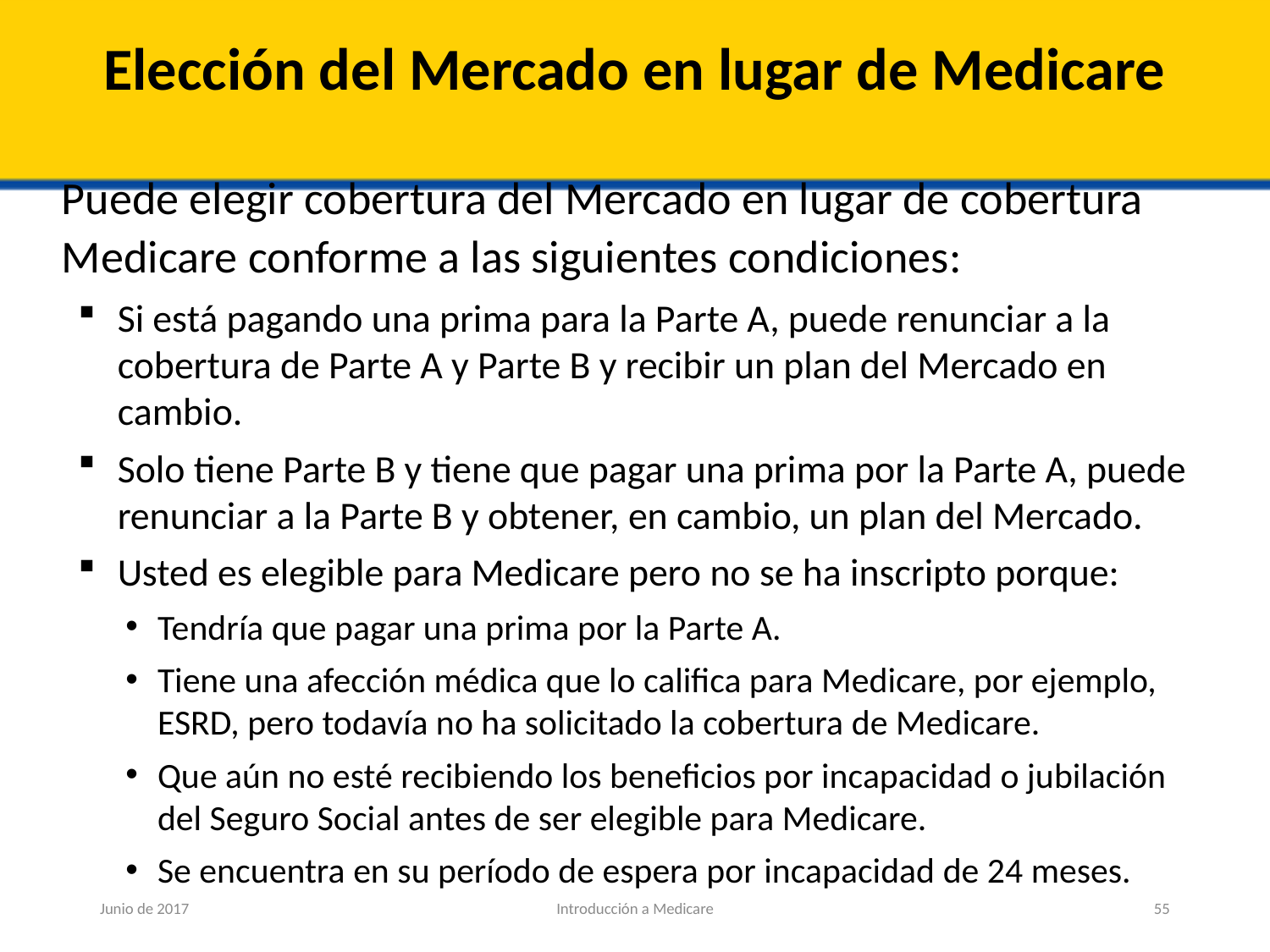

# Elección del Mercado en lugar de Medicare
Puede elegir cobertura del Mercado en lugar de cobertura Medicare conforme a las siguientes condiciones:
Si está pagando una prima para la Parte A, puede renunciar a la cobertura de Parte A y Parte B y recibir un plan del Mercado en cambio.
Solo tiene Parte B y tiene que pagar una prima por la Parte A, puede renunciar a la Parte B y obtener, en cambio, un plan del Mercado.
Usted es elegible para Medicare pero no se ha inscripto porque:
Tendría que pagar una prima por la Parte A.
Tiene una afección médica que lo califica para Medicare, por ejemplo, ESRD, pero todavía no ha solicitado la cobertura de Medicare.
Que aún no esté recibiendo los beneficios por incapacidad o jubilación del Seguro Social antes de ser elegible para Medicare.
Se encuentra en su período de espera por incapacidad de 24 meses.
Junio de 2017
Introducción a Medicare
55